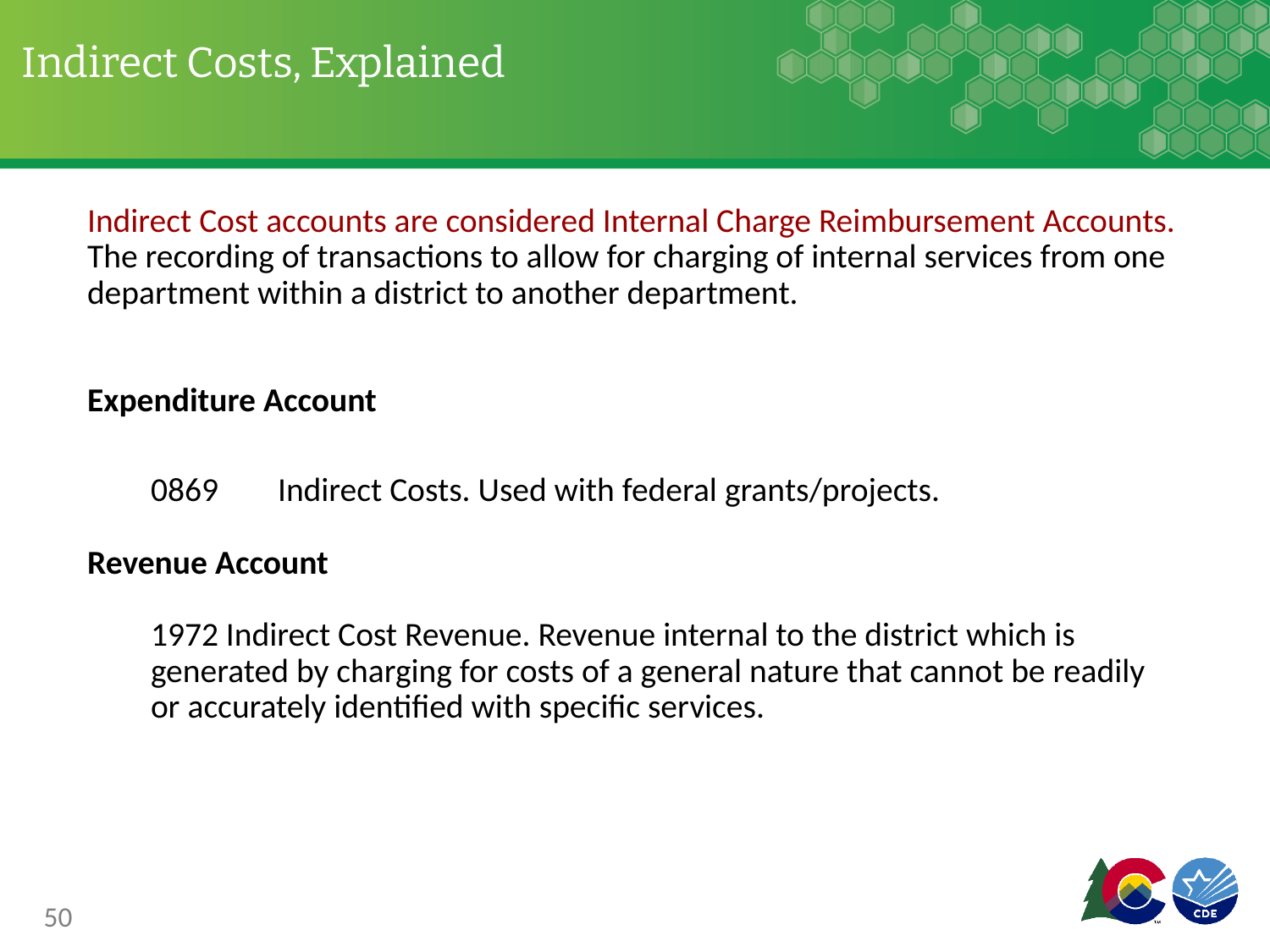

# Indirect Costs, Explained
Indirect Cost accounts are considered Internal Charge Reimbursement Accounts. The recording of transactions to allow for charging of internal services from one department within a district to another department.

Expenditure Account

0869 	Indirect Costs. Used with federal grants/projects.

Revenue Account

1972 Indirect Cost Revenue. Revenue internal to the district which is generated by charging for costs of a general nature that cannot be readily or accurately identified with specific services.

50